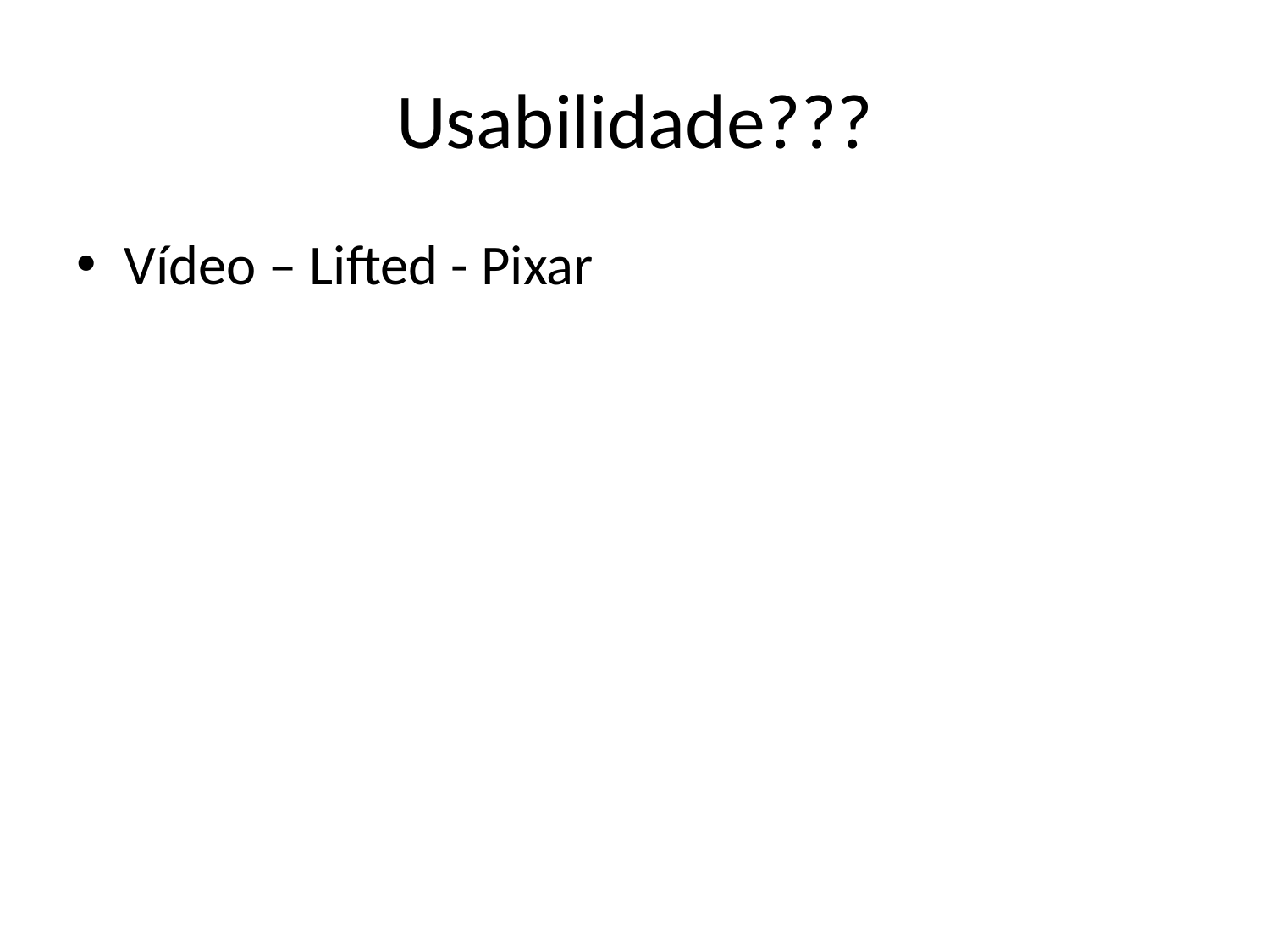

# Usabilidade???
Vídeo – Lifted - Pixar